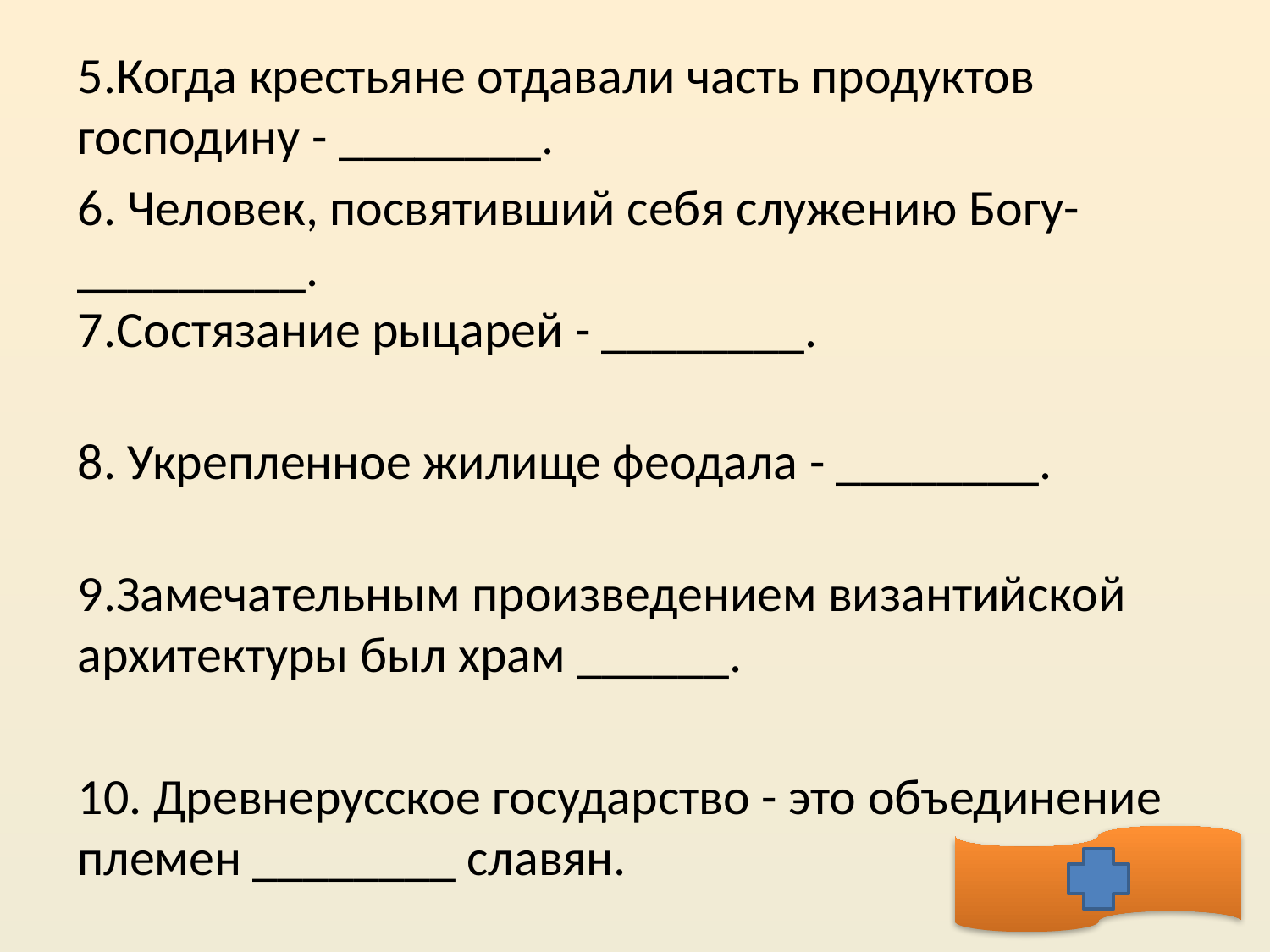

5.Когда крестьяне отдавали часть продуктов господину - ________.
6. Человек, посвятивший себя служению Богу-  _________.
7.Состязание рыцарей - ________.
8. Укрепленное жилище феодала - ________.
9.Замечательным произведением византийской архитектуры был храм ______.

10. Древнерусское государство - это объединение племен ________ славян.